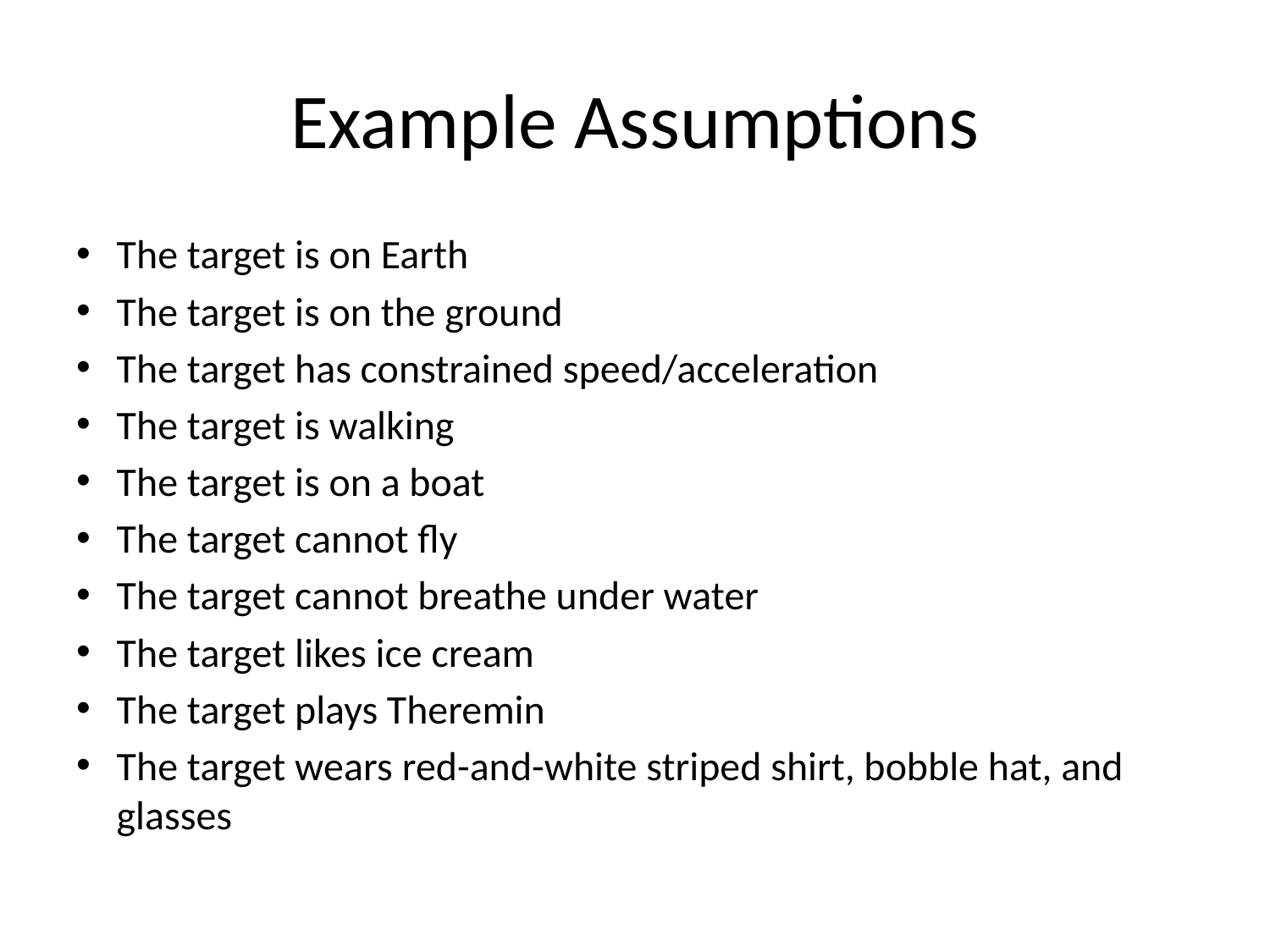

# Example Assumptions
The target is on Earth
The target is on the ground
The target has constrained speed/acceleration
The target is walking
The target is on a boat
The target cannot fly
The target cannot breathe under water
The target likes ice cream
The target plays Theremin
The target wears red-and-white striped shirt, bobble hat, and glasses